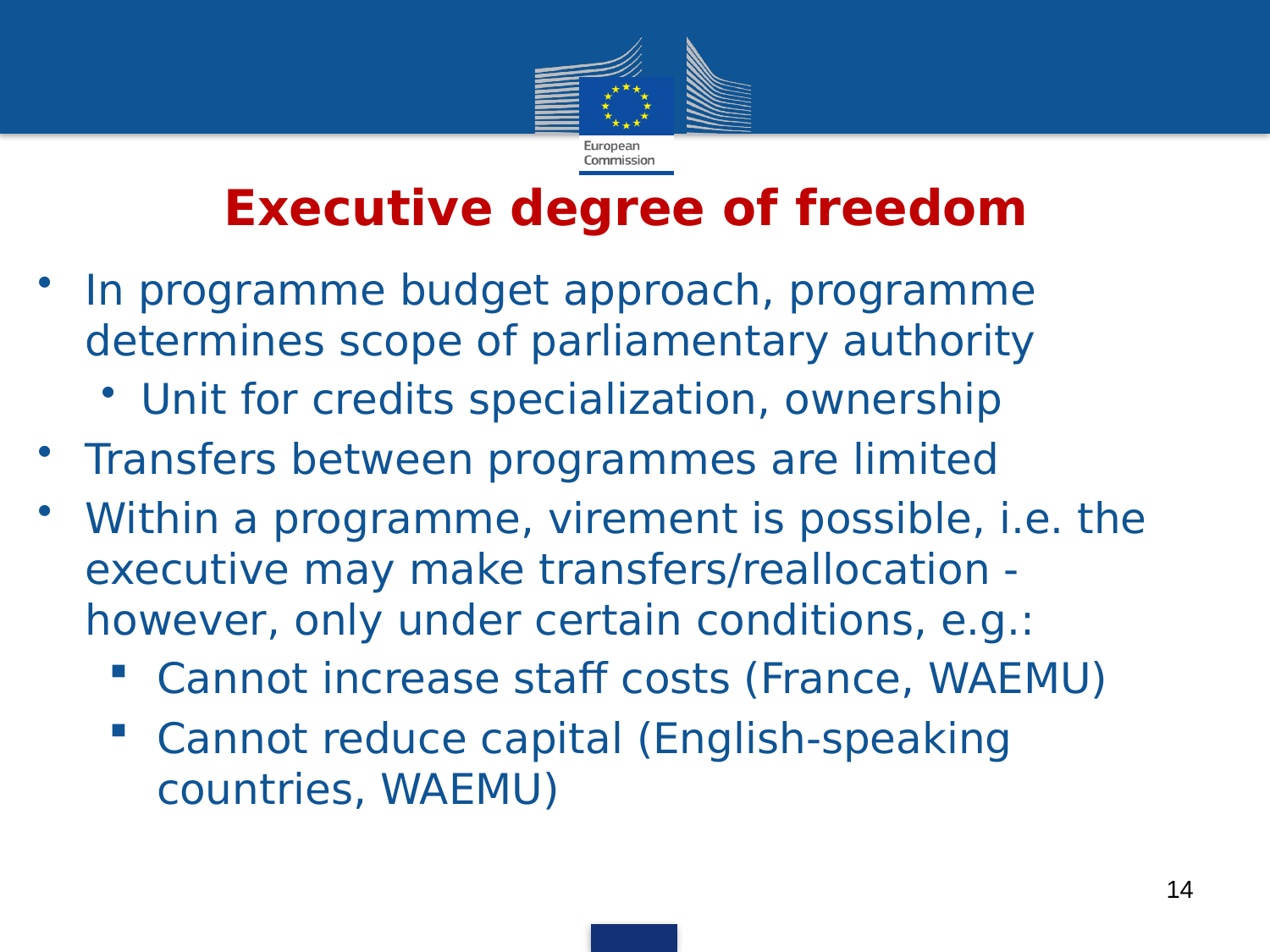

# Executive degree of freedom
In programme budget approach, programme determines scope of parliamentary authority
Unit for credits specialization, ownership
Transfers between programmes are limited
Within a programme, virement is possible, i.e. the executive may make transfers/reallocation - however, only under certain conditions, e.g.:
Cannot increase staff costs (France, WAEMU)
Cannot reduce capital (English-speaking countries, WAEMU)

14